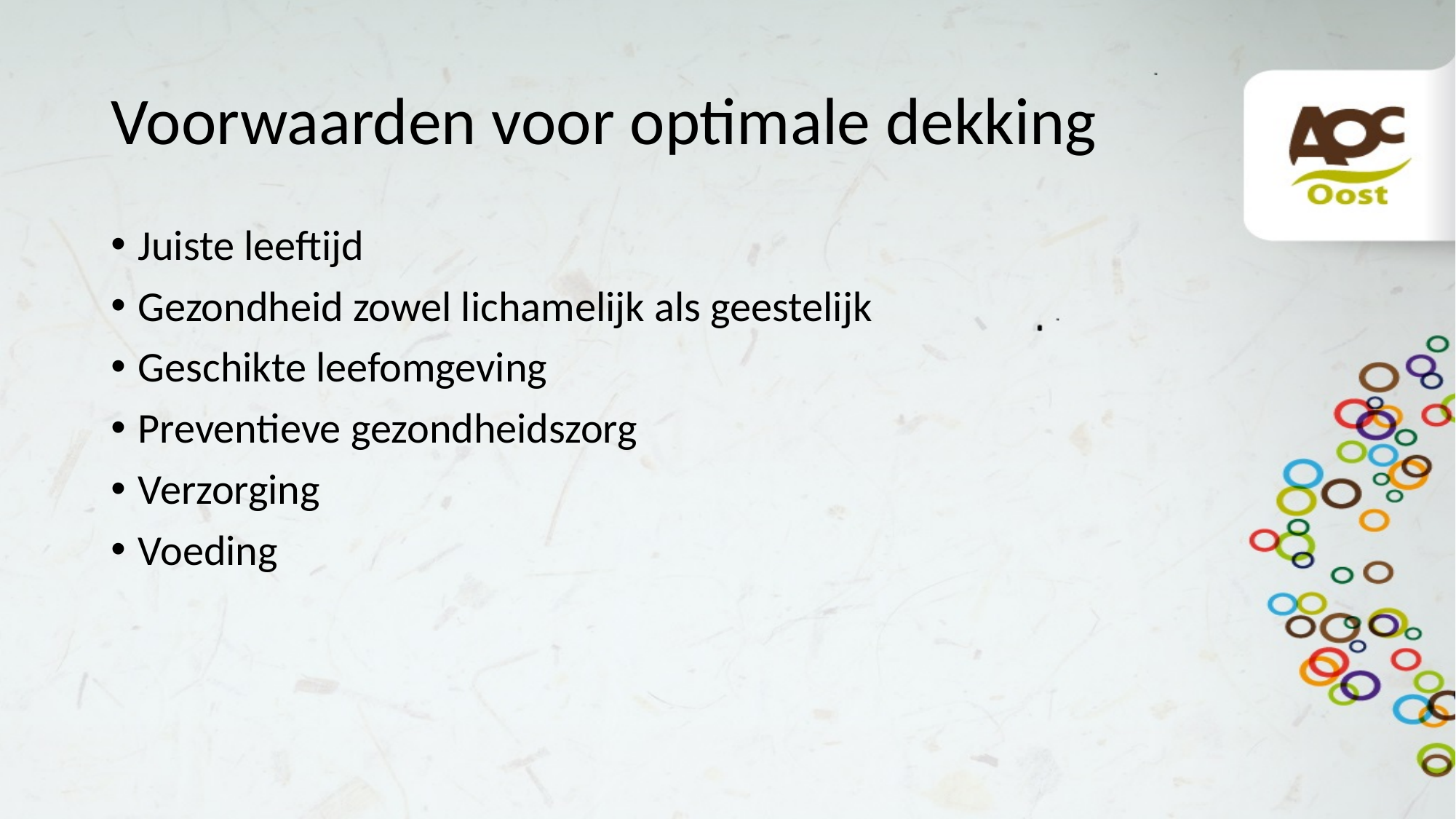

# Voorwaarden voor optimale dekking
Juiste leeftijd
Gezondheid zowel lichamelijk als geestelijk
Geschikte leefomgeving
Preventieve gezondheidszorg
Verzorging
Voeding